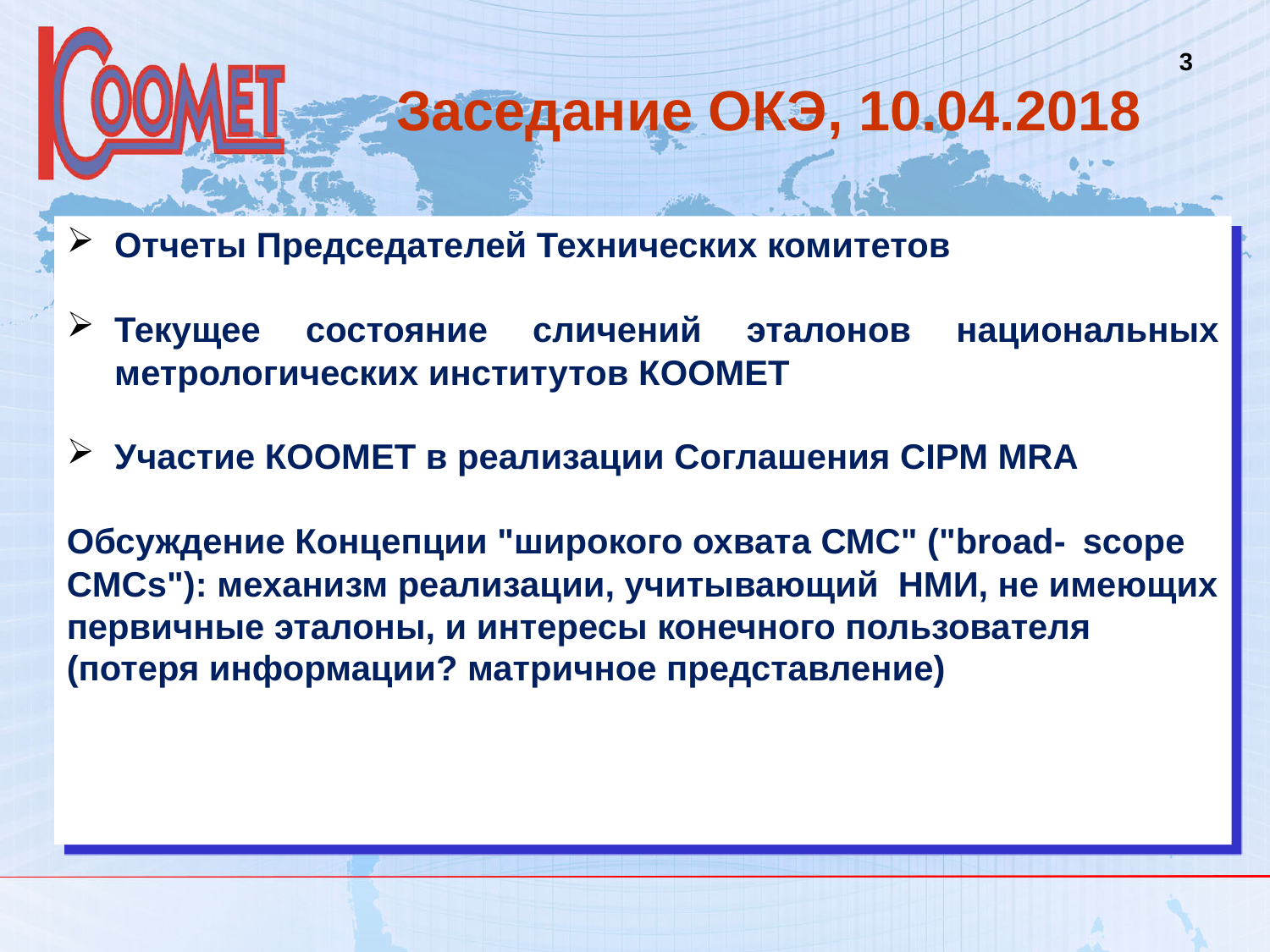

# Заседание ОКЭ, 10.04.2018
3
Отчеты Председателей Технических комитетов

Текущее состояние сличений эталонов национальных метрологических институтов КООМЕТ

Участие КООМЕТ в реализации Соглашения CIPM MRA

Обсуждение Концепции "широкого охвата СМС" ("broad-	scope CMCs"): механизм реализации, учитывающий  НМИ, не имеющих первичные эталоны, и интересы конечного пользователя (потеря информации? матричное представление)